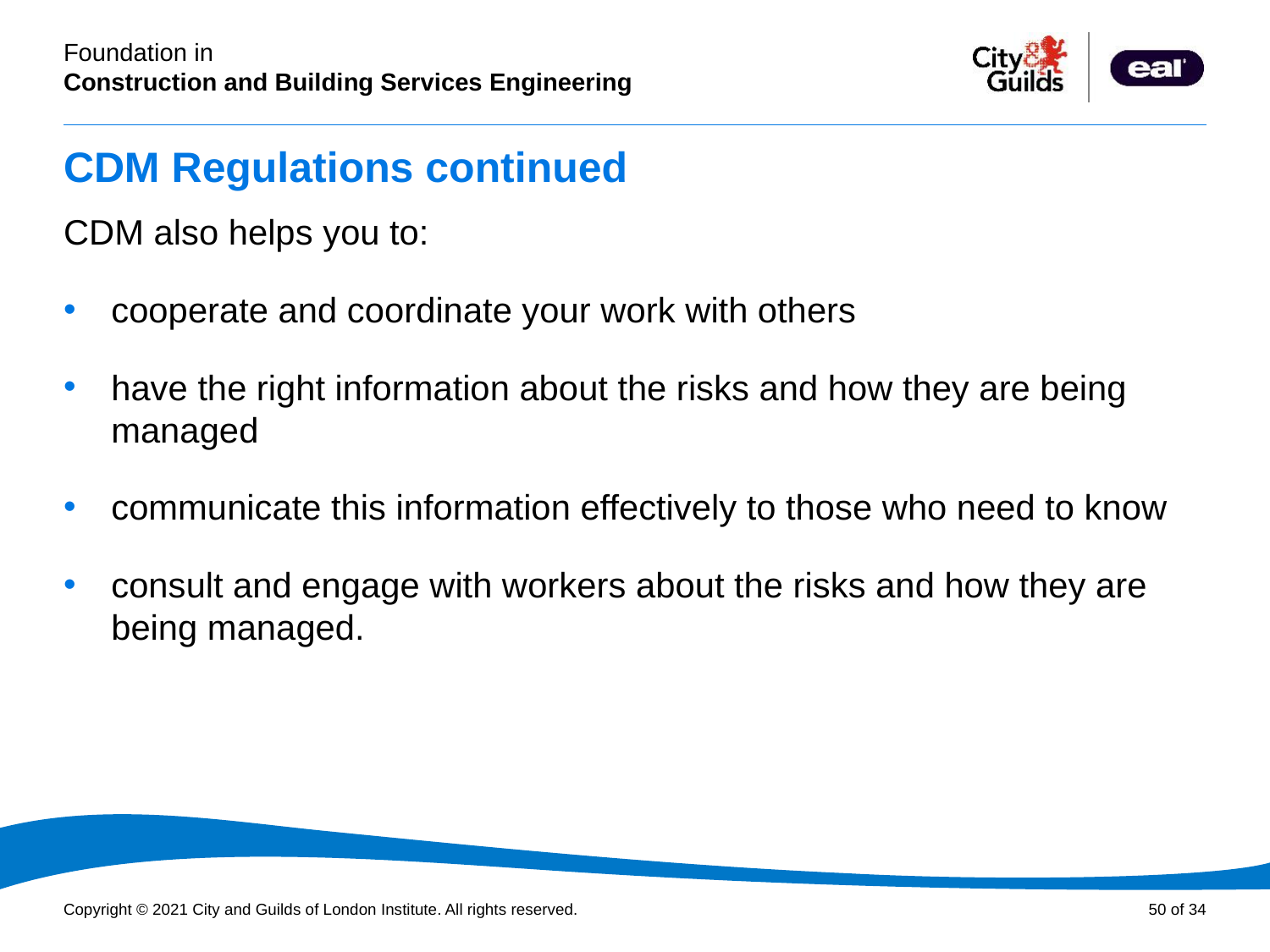

# CDM Regulations continued
CDM also helps you to:
cooperate and coordinate your work with others
have the right information about the risks and how they are being managed
communicate this information effectively to those who need to know
consult and engage with workers about the risks and how they are being managed.